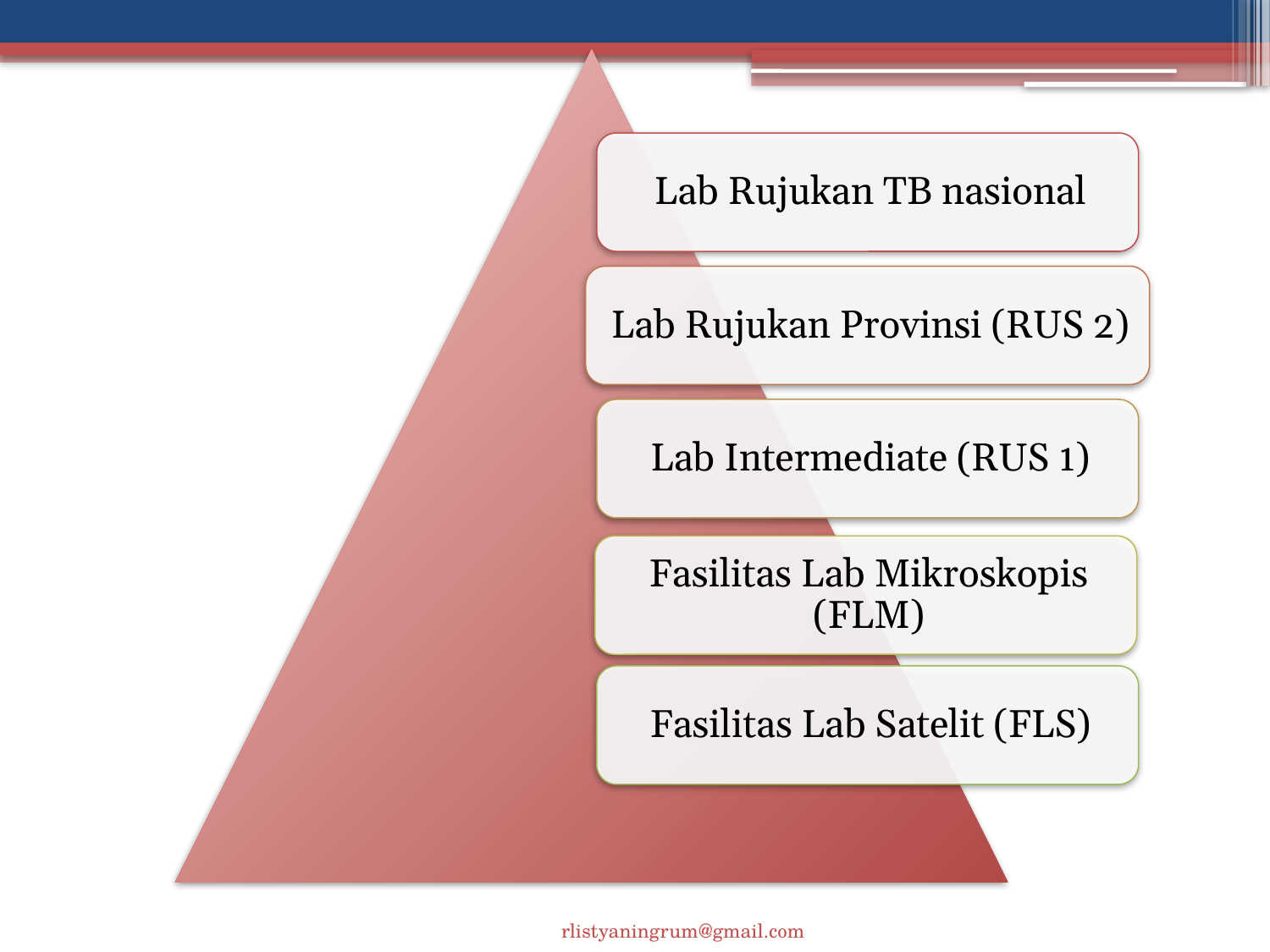

Lab Rujukan TB nasional
Lab Rujukan Provinsi (RUS 2)
Lab Intermediate (RUS 1)
Fasilitas Lab Mikroskopis (FLM)
Fasilitas Lab Satelit (FLS)
rlistyaningrum@gmail.com